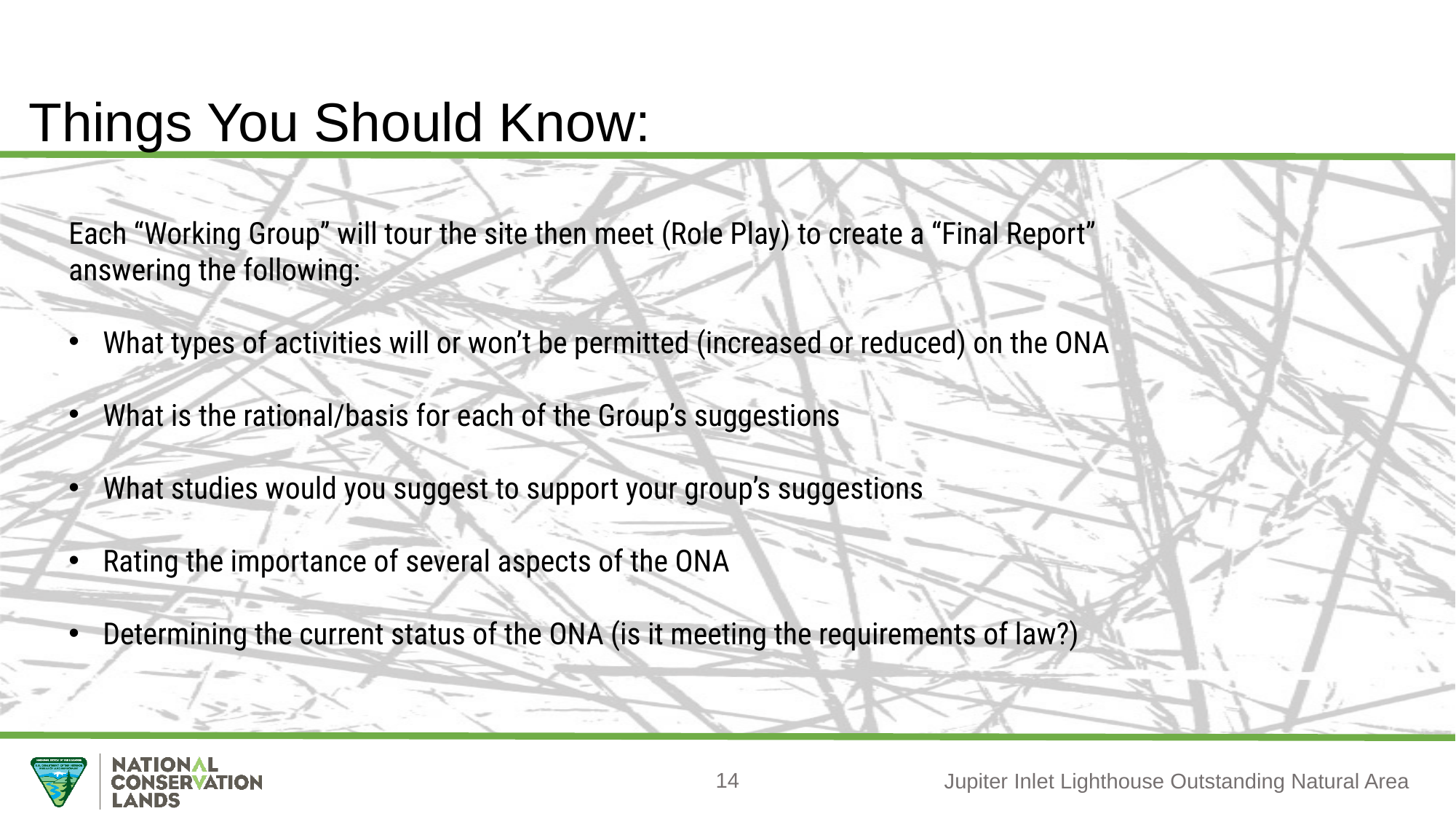

Things You Should Know:
Each “Working Group” will tour the site then meet (Role Play) to create a “Final Report” answering the following:

What types of activities will or won’t be permitted (increased or reduced) on the ONA

What is the rational/basis for each of the Group’s suggestions

What studies would you suggest to support your group’s suggestions

Rating the importance of several aspects of the ONA

Determining the current status of the ONA (is it meeting the requirements of law?)